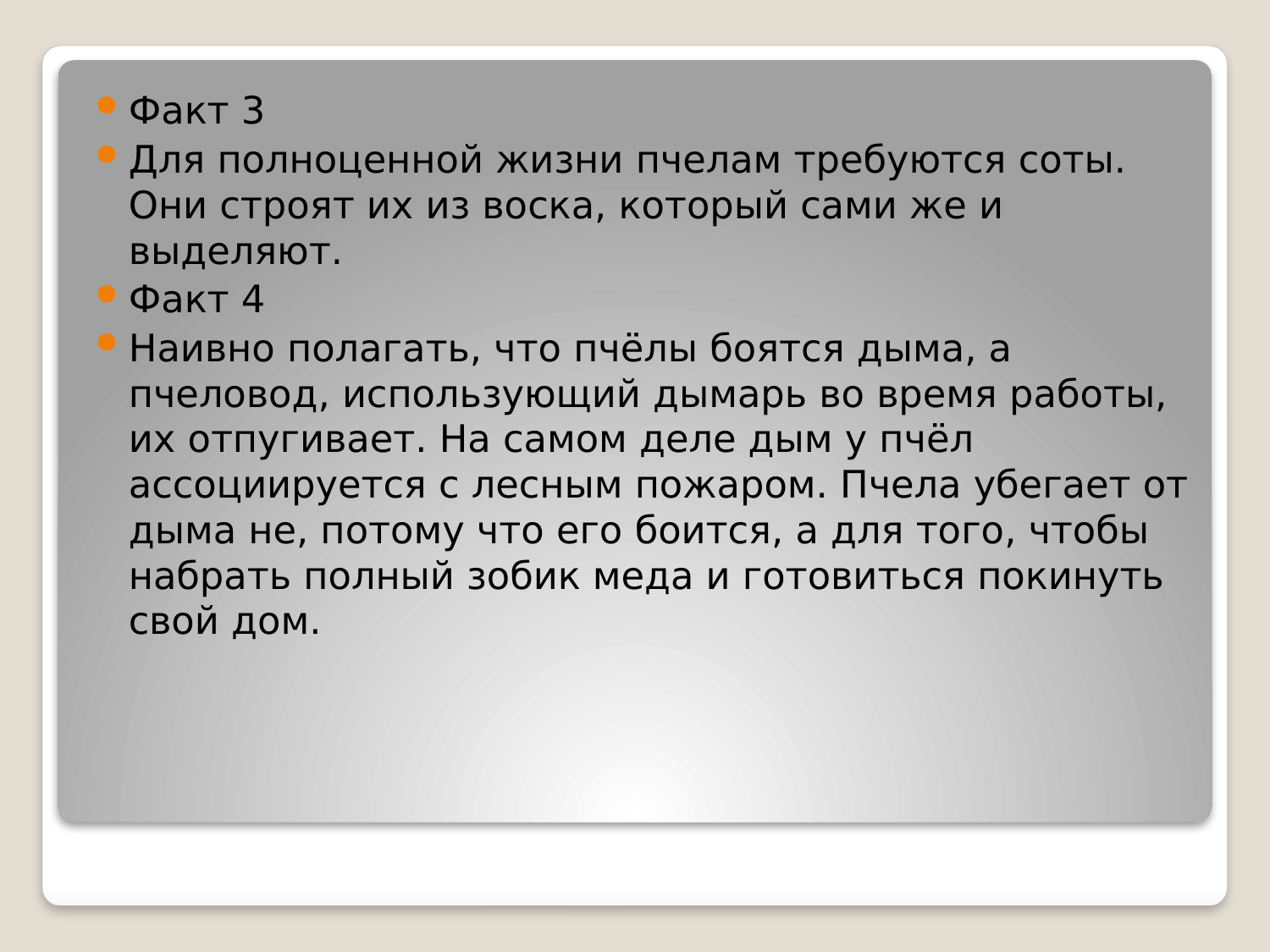

Факт 3
Для полноценной жизни пчелам требуются соты. Они строят их из воска, который сами же и выделяют.
Факт 4
Наивно полагать, что пчёлы боятся дыма, а пчеловод, использующий дымарь во время работы, их отпугивает. На самом деле дым у пчёл ассоциируется с лесным пожаром. Пчела убегает от дыма не, потому что его боится, а для того, чтобы набрать полный зобик меда и готовиться покинуть свой дом.

#